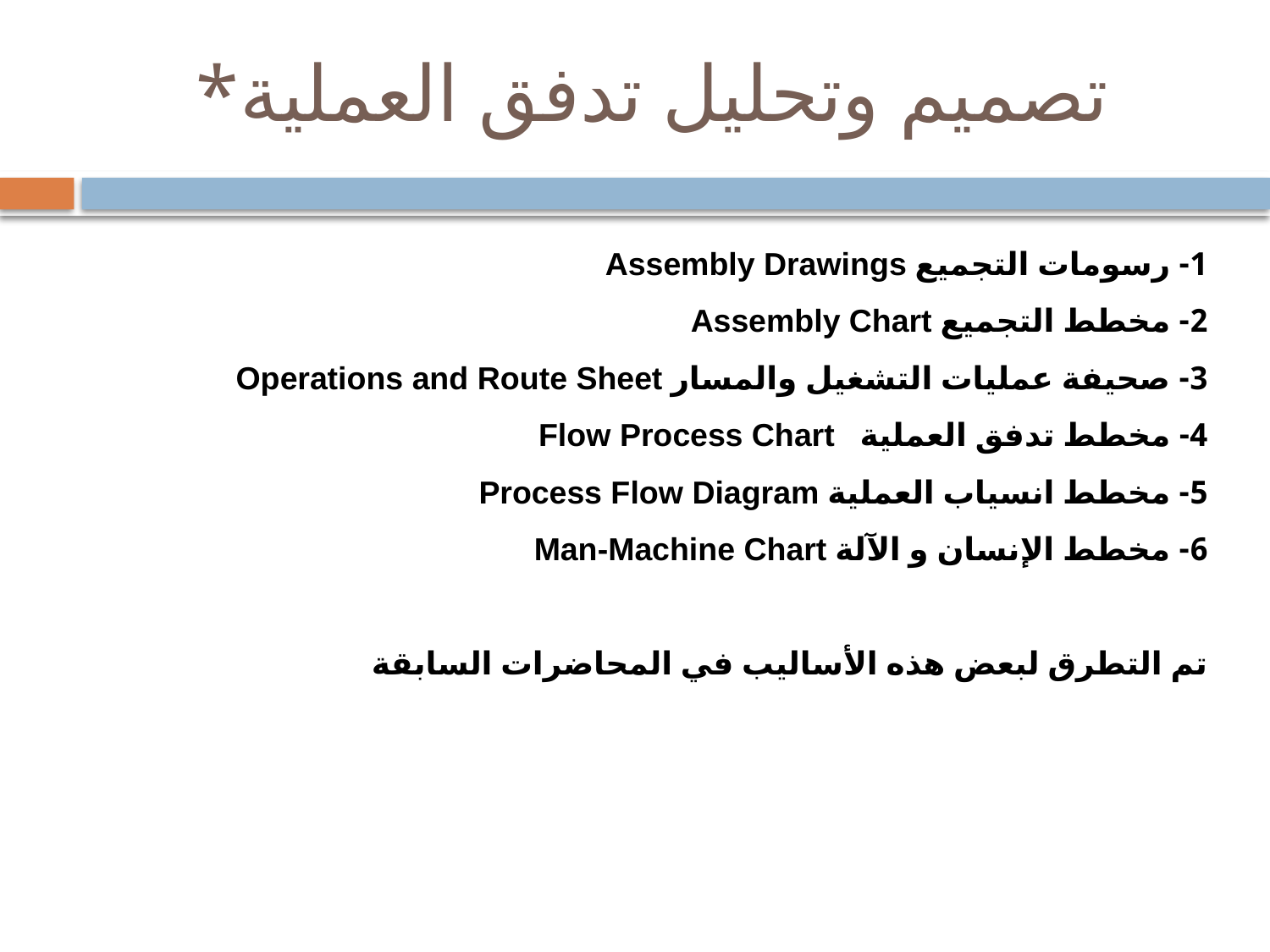

# تصميم وتحليل تدفق العملية*

1- رسومات التجميع Assembly Drawings
2- مخطط التجميع Assembly Chart
3- صحيفة عمليات التشغيل والمسار Operations and Route Sheet
4- مخطط تدفق العملية   Flow Process Chart
5- مخطط انسياب العملية Process Flow Diagram
6- مخطط الإنسان و الآلة Man-Machine Chart

تم التطرق لبعض هذه الأساليب في المحاضرات السابقة